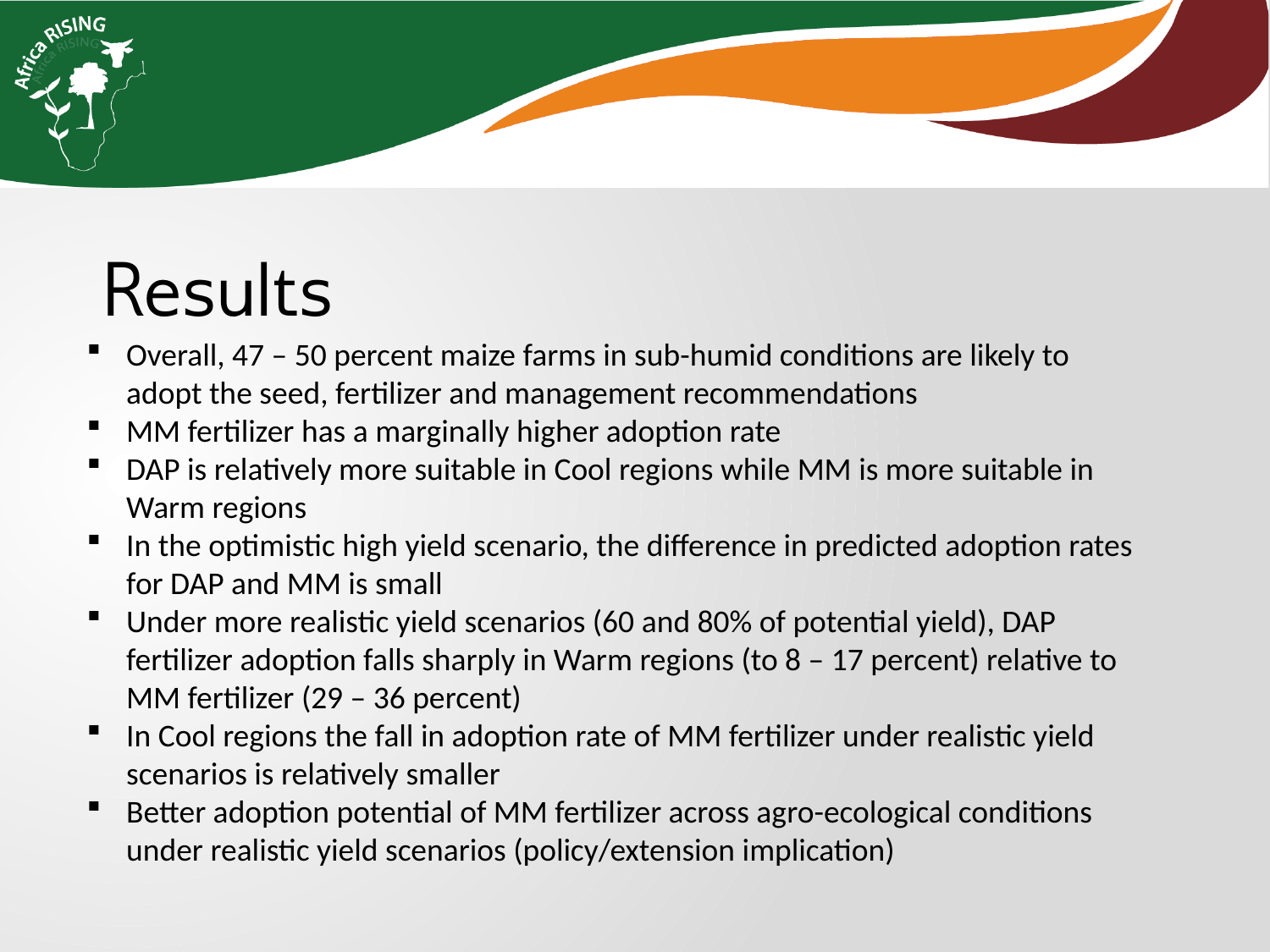

Results

Overall, 47 – 50 percent maize farms in sub-humid conditions are likely to adopt the seed, fertilizer and management recommendations
MM fertilizer has a marginally higher adoption rate
DAP is relatively more suitable in Cool regions while MM is more suitable in Warm regions
In the optimistic high yield scenario, the difference in predicted adoption rates for DAP and MM is small
Under more realistic yield scenarios (60 and 80% of potential yield), DAP fertilizer adoption falls sharply in Warm regions (to 8 – 17 percent) relative to MM fertilizer (29 – 36 percent)
In Cool regions the fall in adoption rate of MM fertilizer under realistic yield scenarios is relatively smaller
Better adoption potential of MM fertilizer across agro-ecological conditions under realistic yield scenarios (policy/extension implication)